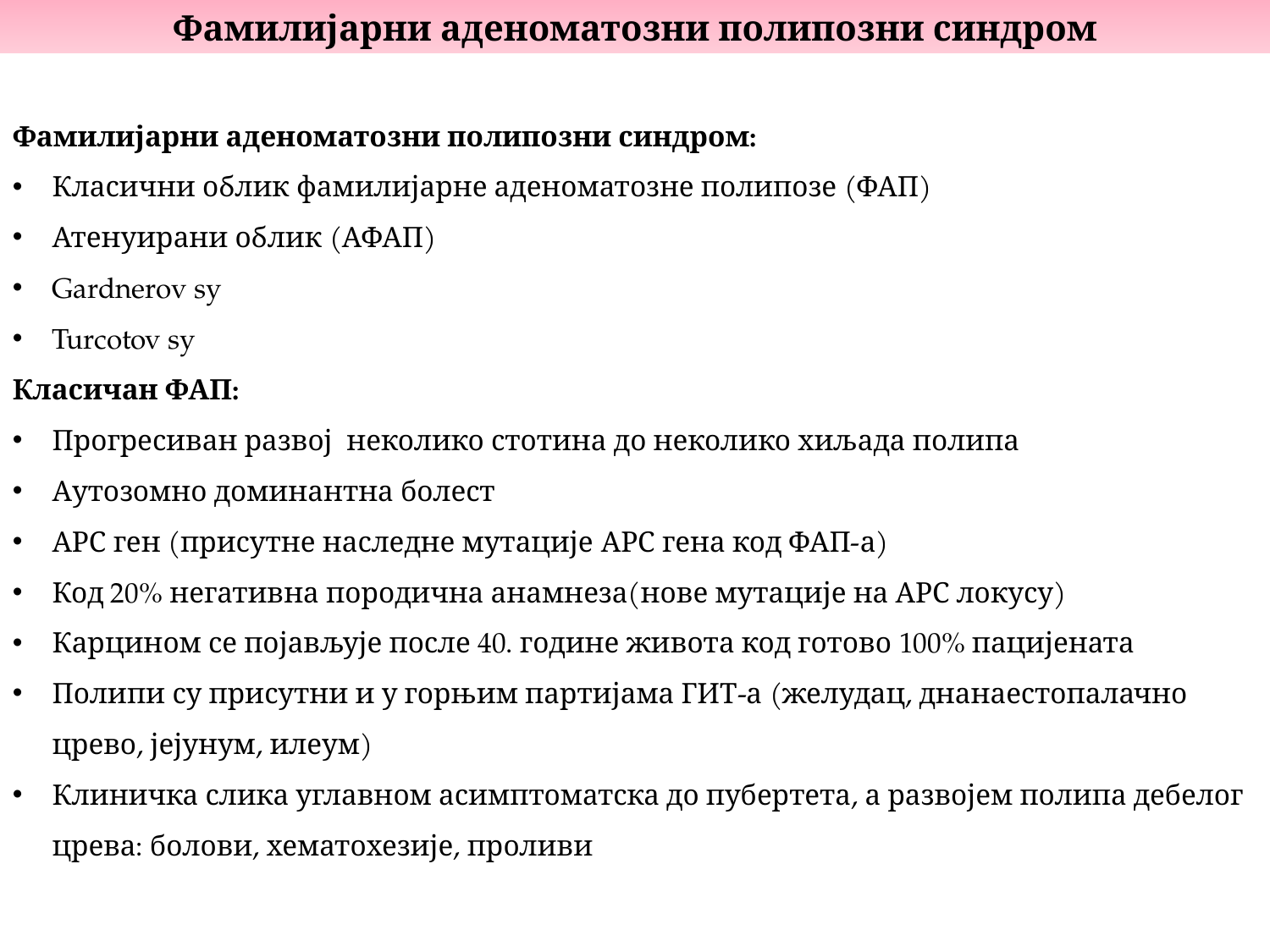

Фамилијарни аденоматозни полипозни синдром
Фамилијарни аденоматозни полипозни синдром:
Класични облик фамилијарне аденоматозне полипозе (ФАП)
Атенуирани облик (АФАП)
Gardnerov sy
Turcotov sy
Класичан ФАП:
Прогресиван развој  неколико стотина до неколико хиљада полипа
Аутозомно доминантна болест
АРС ген (присутне наследне мутације АРС гена код ФАП-а)
Код 20% негативна породична анамнеза(нове мутације на АРС локусу)
Карцином се појављује после 40. године живота код готово 100% пацијената
Полипи су присутни и у горњим партијама ГИТ-а (желудац, днанаестопалачно црево, јејунум, илеум)
Клиничка слика углавном асимптоматска до пубертета, а развојем полипа дебелог црева: болови, хематохезије, проливи